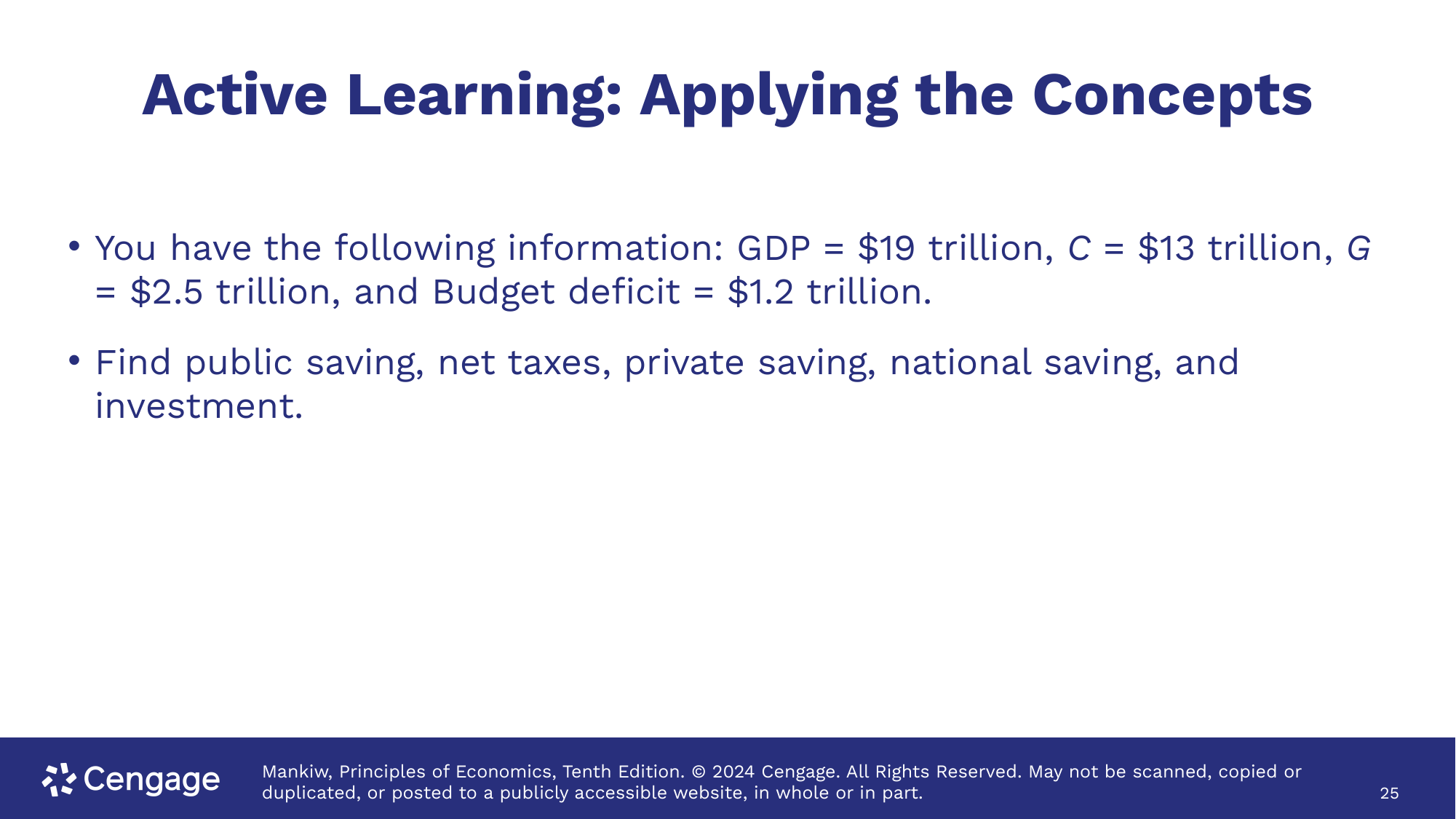

# Active Learning: Applying the Concepts
You have the following information: GDP = $19 trillion, C = $13 trillion, G = $2.5 trillion, and Budget deficit = $1.2 trillion.
Find public saving, net taxes, private saving, national saving, and investment.